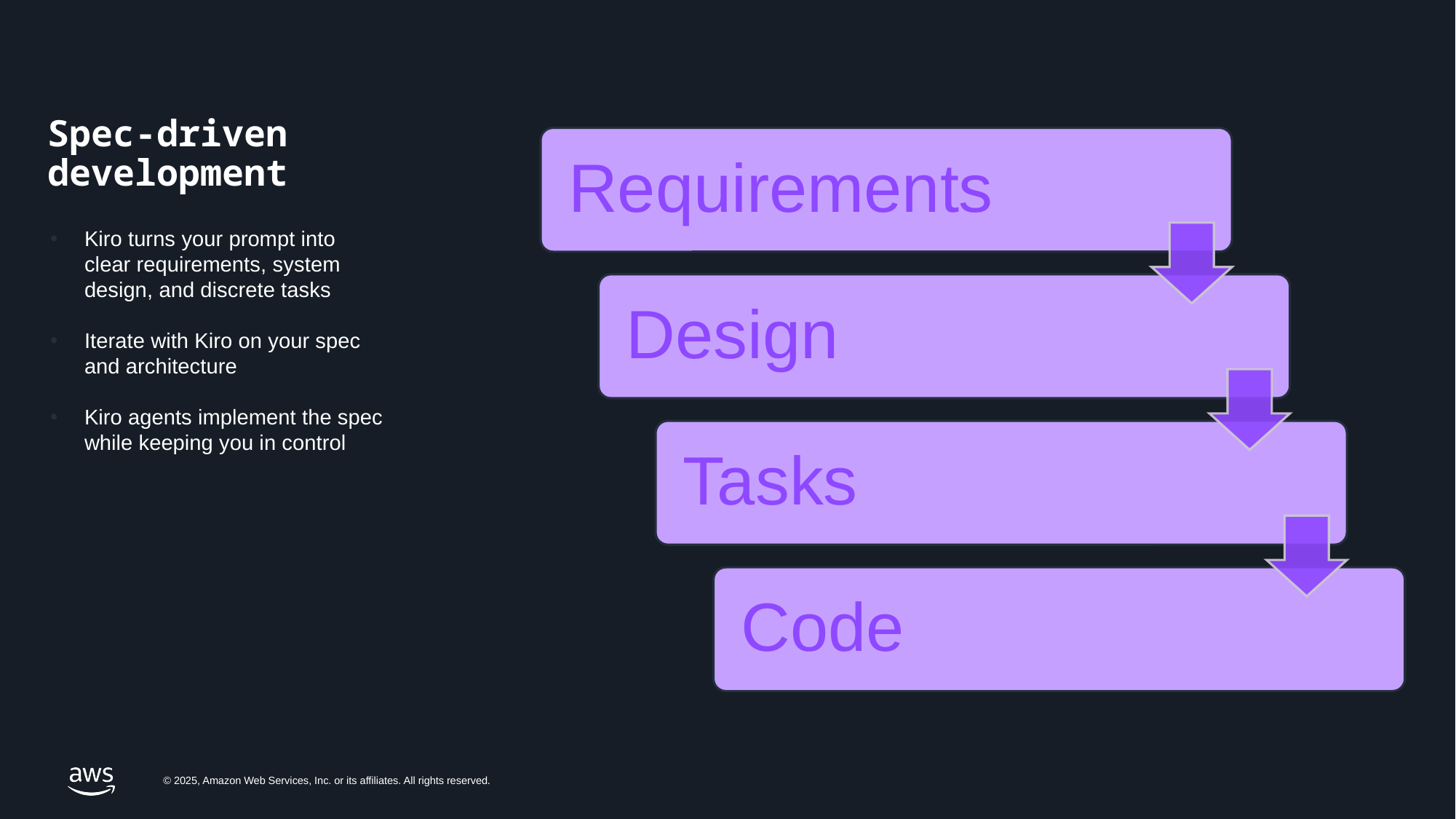

Spec-driven
development
Requirements
Design
Tasks
Code

Kiro turns your prompt into clear requirements, system design, and discrete tasks

Iterate with Kiro on your spec and architecture

Kiro agents implement the spec while keeping you in control

[ demo of specs ]